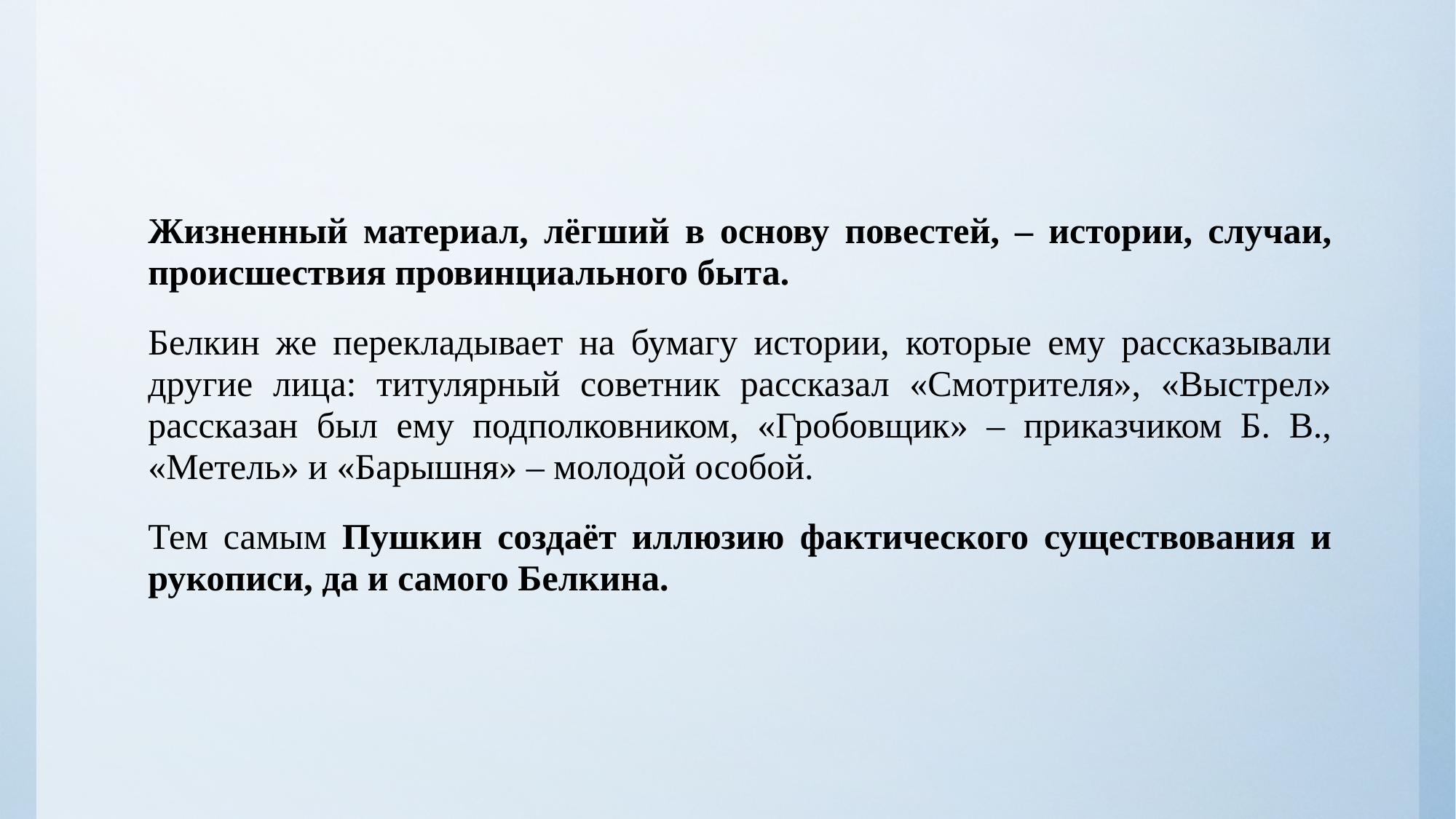

Жизненный материал, лёгший в основу повестей, – истории, случаи, происшествия провинциального быта.
Белкин же перекладывает на бумагу истории, которые ему рассказывали другие лица: титулярный советник рассказал «Смотрителя», «Выстрел» рассказан был ему подполковником, «Гробовщик» – приказчиком Б. В., «Метель» и «Барышня» – молодой особой.
Тем самым Пушкин создаёт иллюзию фактического существования и рукописи, да и самого Белкина.